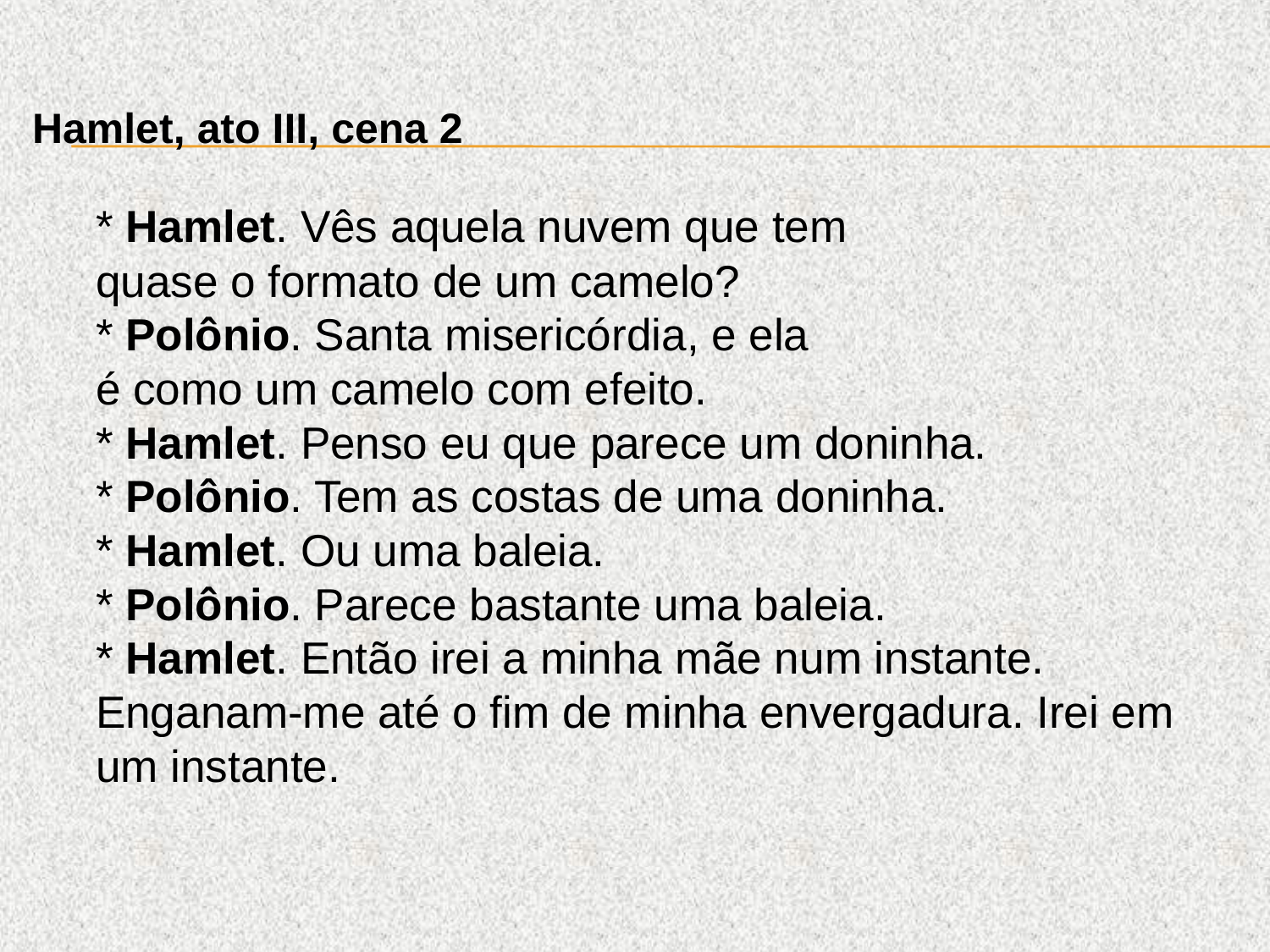

Hamlet, ato III, cena 2
	* Hamlet. Vês aquela nuvem que tem
quase o formato de um camelo?
* Polônio. Santa misericórdia, e ela
é como um camelo com efeito.
* Hamlet. Penso eu que parece um doninha.
* Polônio. Tem as costas de uma doninha.
* Hamlet. Ou uma baleia.
* Polônio. Parece bastante uma baleia.
* Hamlet. Então irei a minha mãe num instante. Enganam-me até o fim de minha envergadura. Irei em um instante.